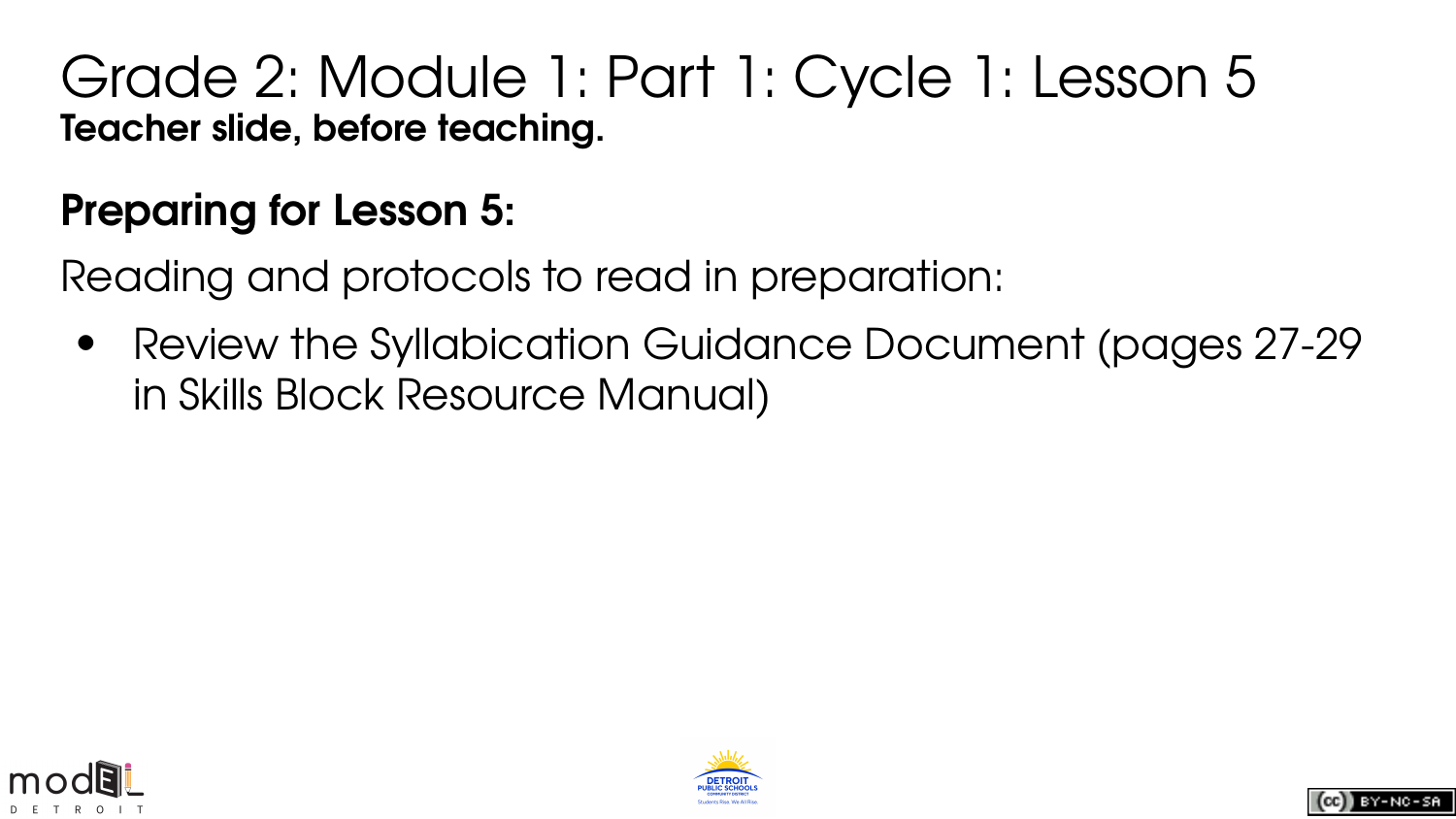

# Grade 2: Module 1: Part 1: Cycle 1: Lesson 5
Teacher slide, before teaching.
Preparing for Lesson 5:
Reading and protocols to read in preparation:
Review the Syllabication Guidance Document (pages 27-29 in Skills Block Resource Manual)